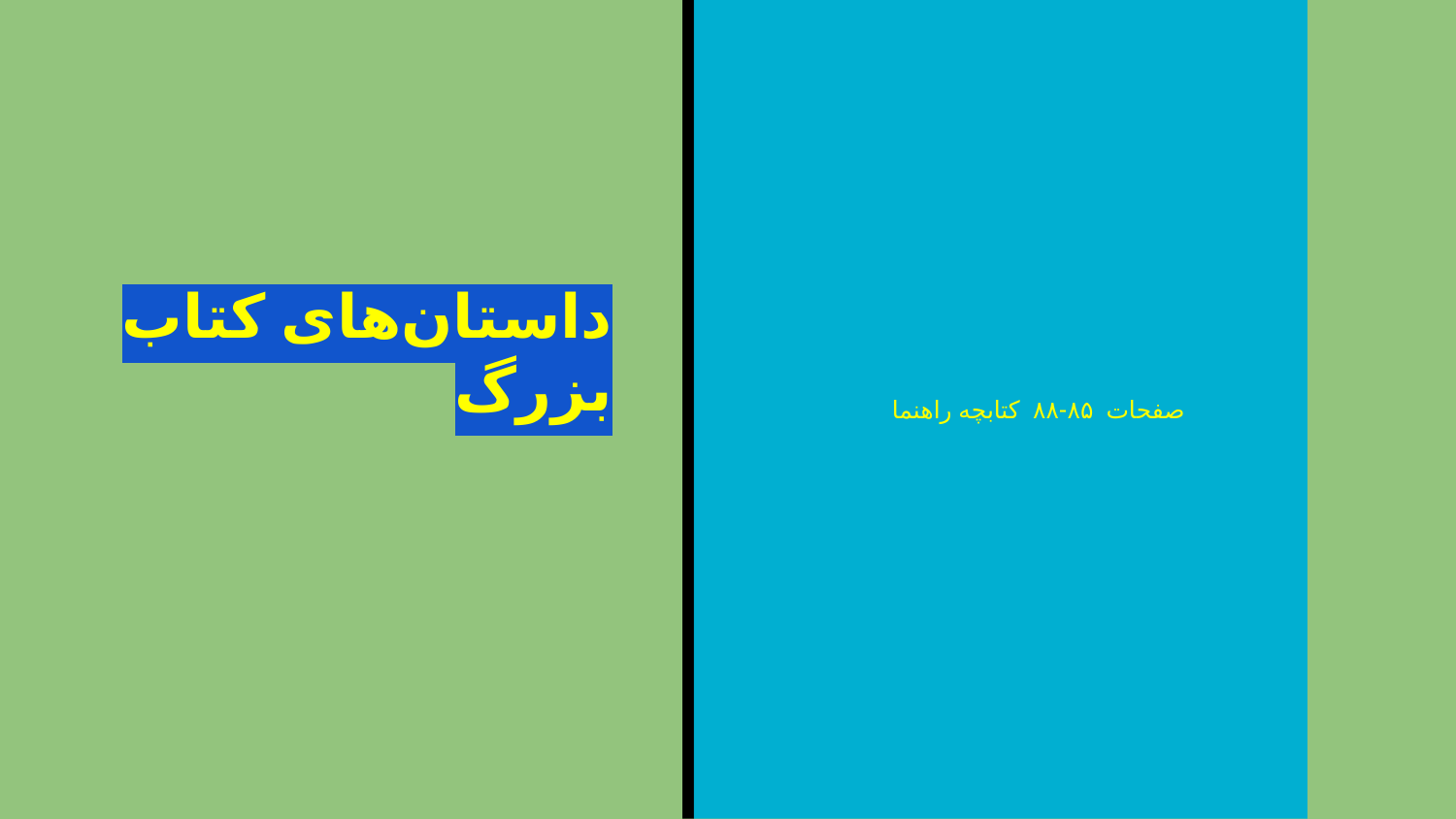

# داستان‌های کتاب بزرگ
صفحات  ۸۵-۸۸  کتابچه راهنما